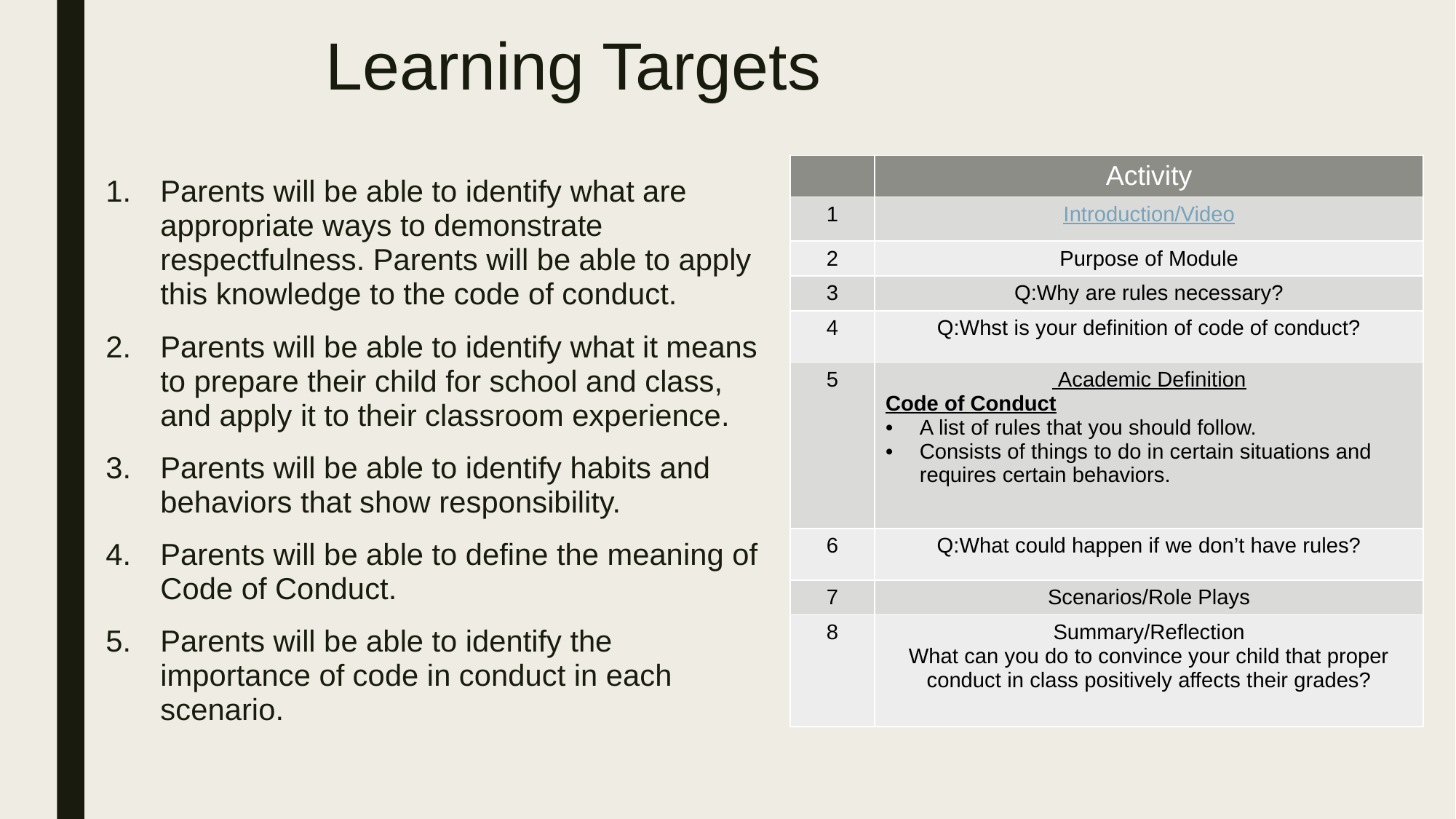

# Learning Targets
|  | Activity |
| --- | --- |
| 1 | Introduction/Video |
| 2 | Purpose of Module |
| 3 | Q:Why are rules necessary? |
| 4 | Q:Whst is your definition of code of conduct? |
| 5 | Academic Definition Code of Conduct A list of rules that you should follow.  Consists of things to do in certain situations and requires certain behaviors. |
| 6 | Q:What could happen if we don’t have rules? |
| 7 | Scenarios/Role Plays |
| 8 | Summary/Reflection What can you do to convince your child that proper conduct in class positively affects their grades? |
Parents will be able to identify what are appropriate ways to demonstrate respectfulness. Parents will be able to apply this knowledge to the code of conduct.
Parents will be able to identify what it means to prepare their child for school and class, and apply it to their classroom experience.
Parents will be able to identify habits and behaviors that show responsibility.
Parents will be able to define the meaning of Code of Conduct.
Parents will be able to identify the importance of code in conduct in each scenario.